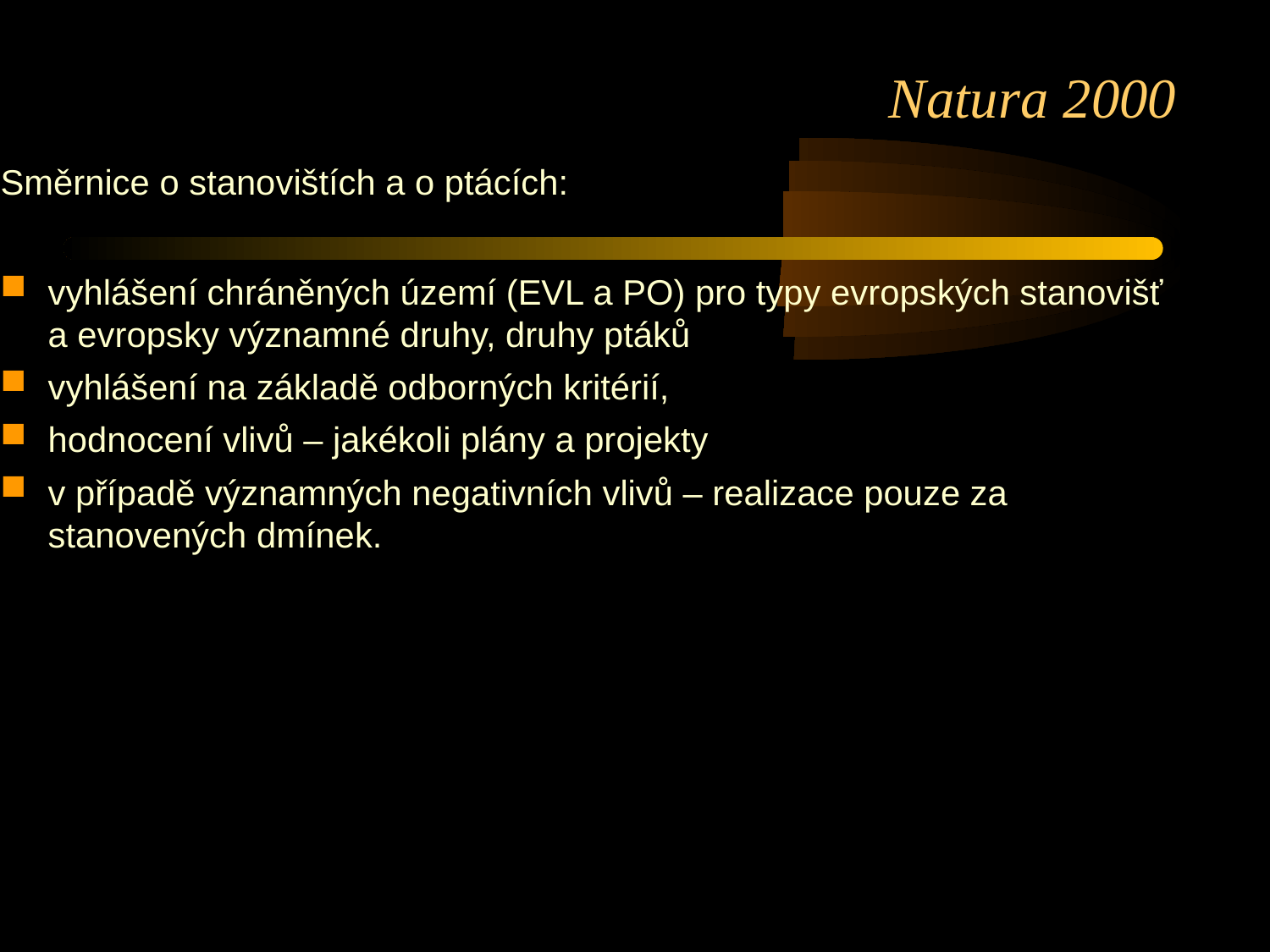

Natura 2000
Směrnice o stanovištích a o ptácích:

vyhlášení chráněných území (EVL a PO) pro typy evropských stanovišť a evropsky významné druhy, druhy ptáků
vyhlášení na základě odborných kritérií,
hodnocení vlivů – jakékoli plány a projekty
v případě významných negativních vlivů – realizace pouze za stanovených dmínek.